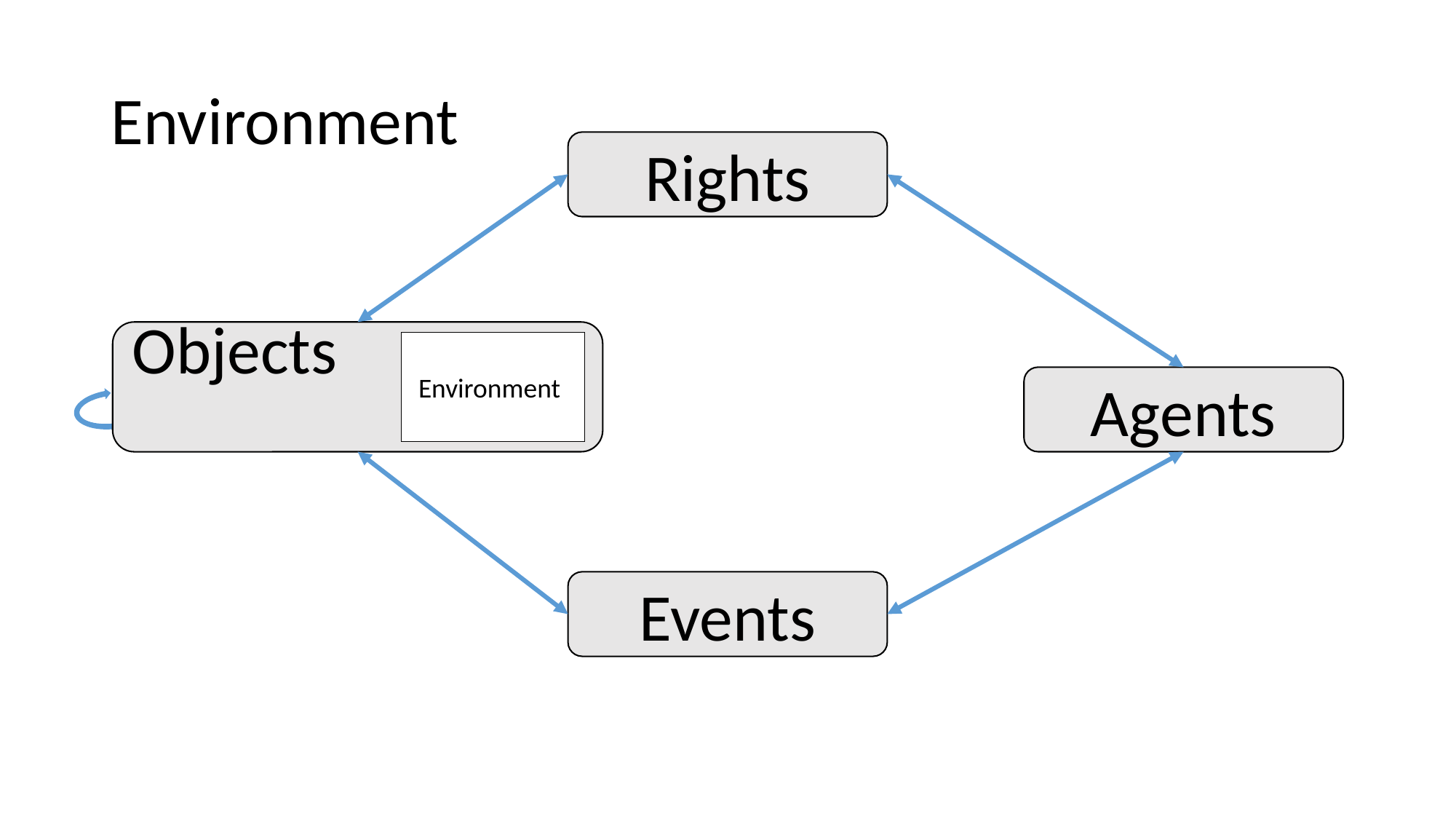

# Environment
Rights
Objects     ……….

 Environment

Agents

Events